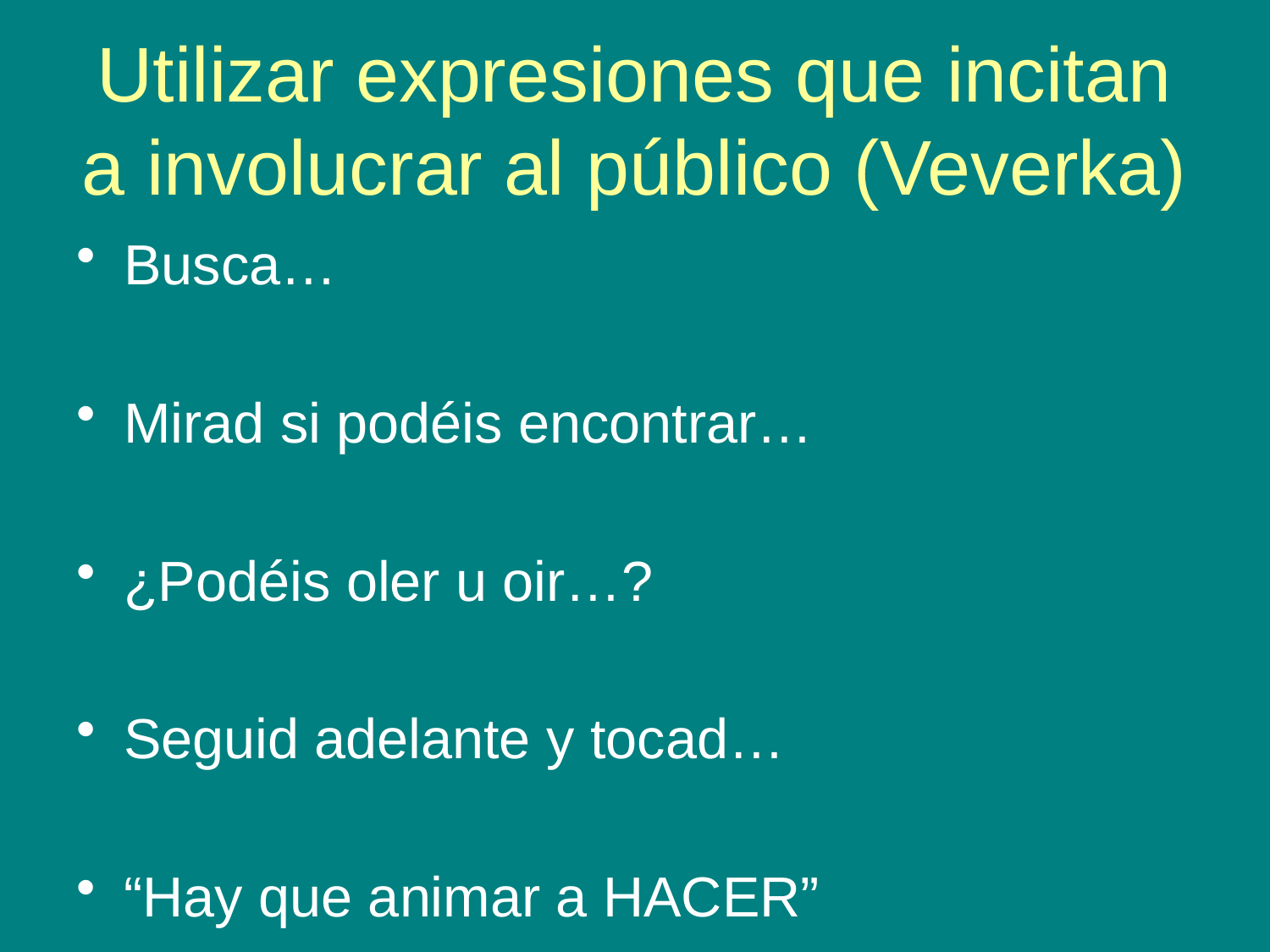

# Utilizar expresiones que incitan a involucrar al público (Veverka)
Busca…

Mirad si podéis encontrar…

¿Podéis oler u oir…?

Seguid adelante y tocad…

“Hay que animar a HACER”